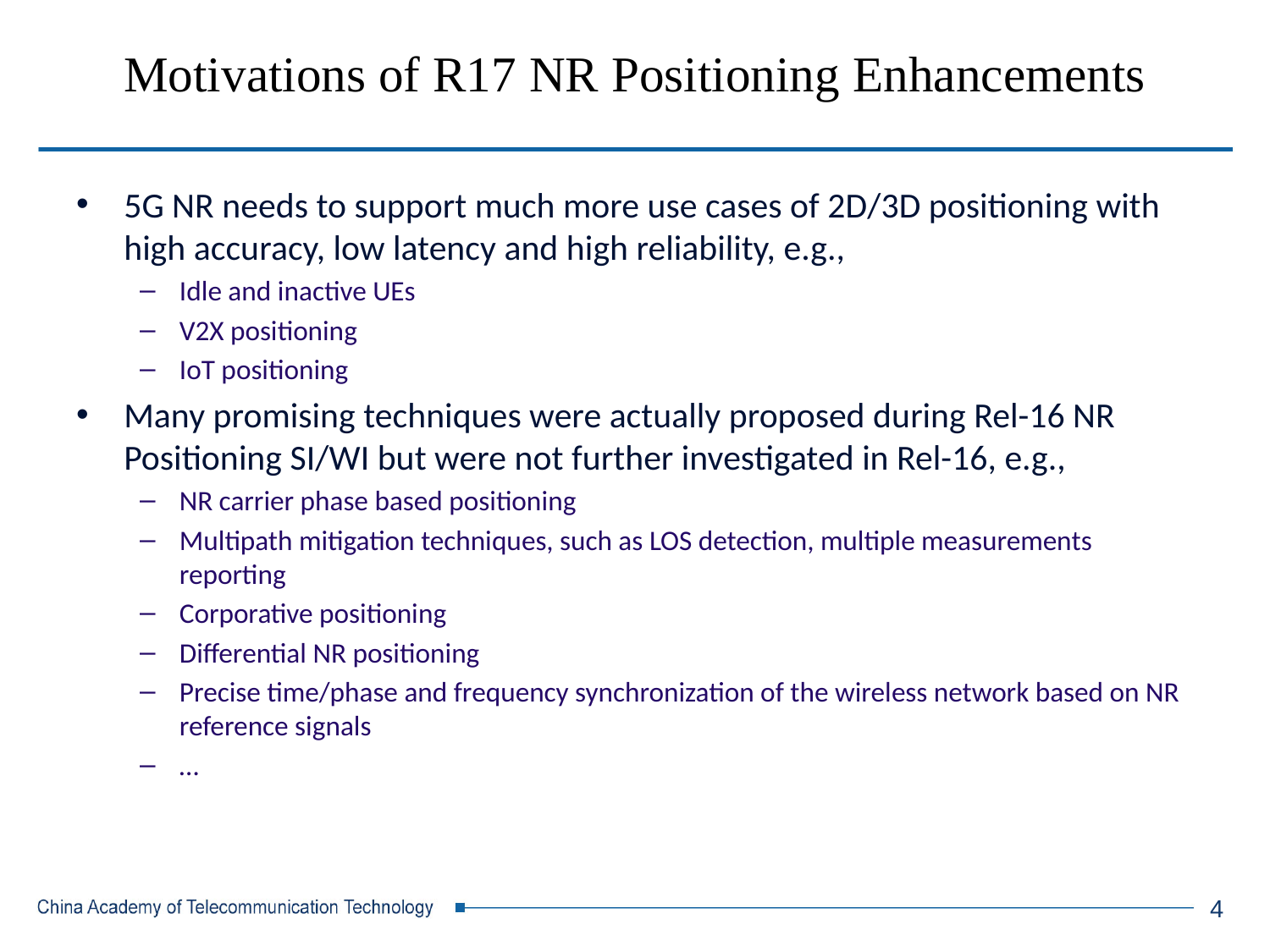

Motivations of R17 NR Positioning Enhancements
5G NR needs to support much more use cases of 2D/3D positioning with high accuracy, low latency and high reliability, e.g.,
Idle and inactive UEs
V2X positioning
IoT positioning
Many promising techniques were actually proposed during Rel-16 NR Positioning SI/WI but were not further investigated in Rel-16, e.g.,
NR carrier phase based positioning
Multipath mitigation techniques, such as LOS detection, multiple measurements reporting
Corporative positioning
Differential NR positioning
Precise time/phase and frequency synchronization of the wireless network based on NR reference signals
…
4